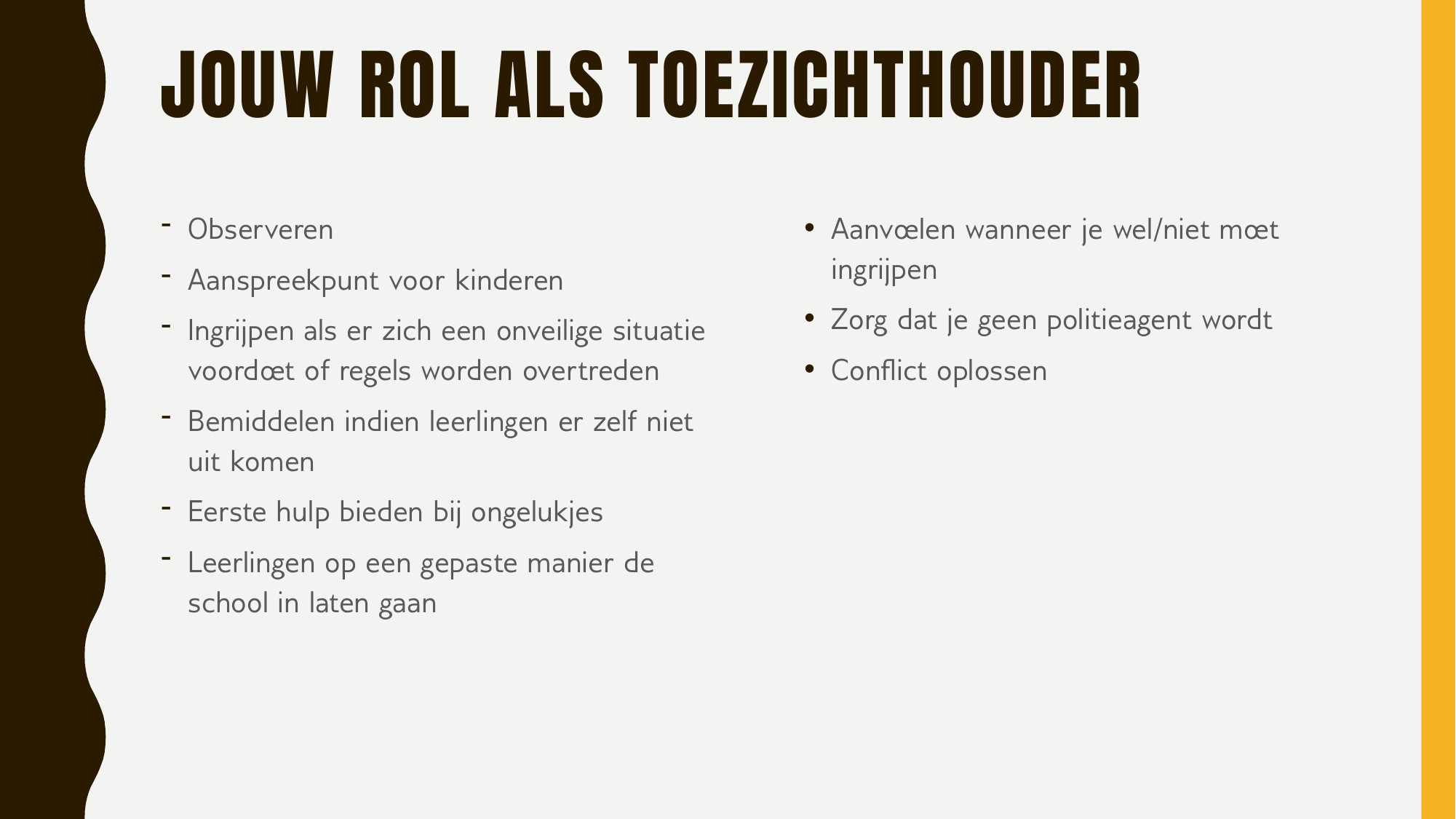

# Jouw Rol als toezichthouder
Observeren
Aanspreekpunt voor kinderen
Ingrijpen als er zich een onveilige situatie voordoet of regels worden overtreden
Bemiddelen indien leerlingen er zelf niet uit komen
Eerste hulp bieden bij ongelukjes
Leerlingen op een gepaste manier de school in laten gaan
Aanvoelen wanneer je wel/niet moet ingrijpen
Zorg dat je geen politieagent wordt
Conflict oplossen